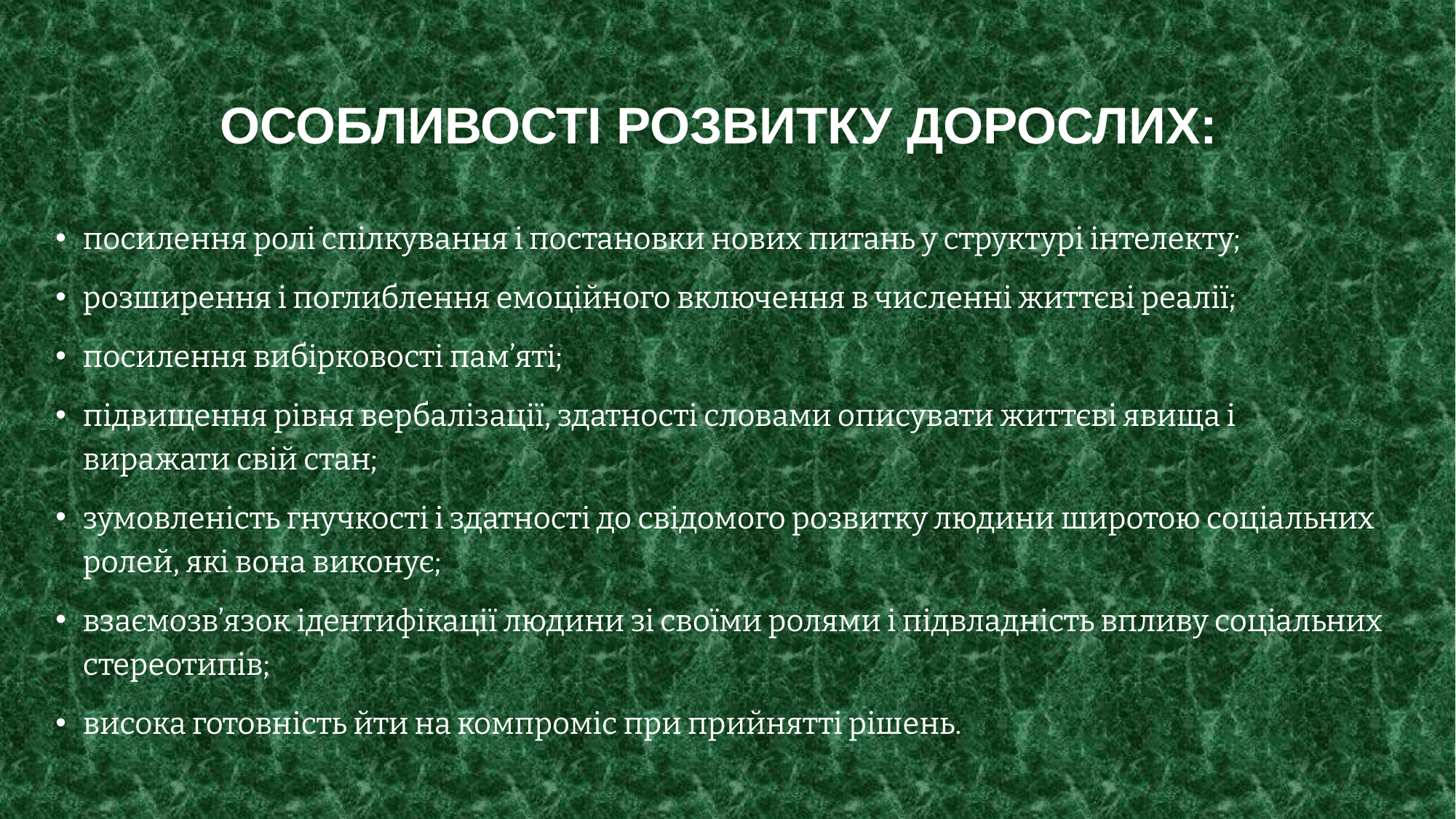

# Особливості розвитку дорослих:
посилення ролі спілкування і постановки нових питань у структурі інтелекту;
розширення і поглиблення емоційного включення в численні життєві реалії;
посилення вибірковості пам’яті;
підвищення рівня вербалізації, здатності словами описувати життєві явища і виражати свій стан;
зумовленість гнучкості і здатності до свідомого розвитку людини широтою соціальних ролей, які вона виконує;
взаємозв’язок ідентифікації людини зі своїми ролями і підвладність впливу соціальних стереотипів;
висока готовність йти на компроміс при прийнятті рішень.